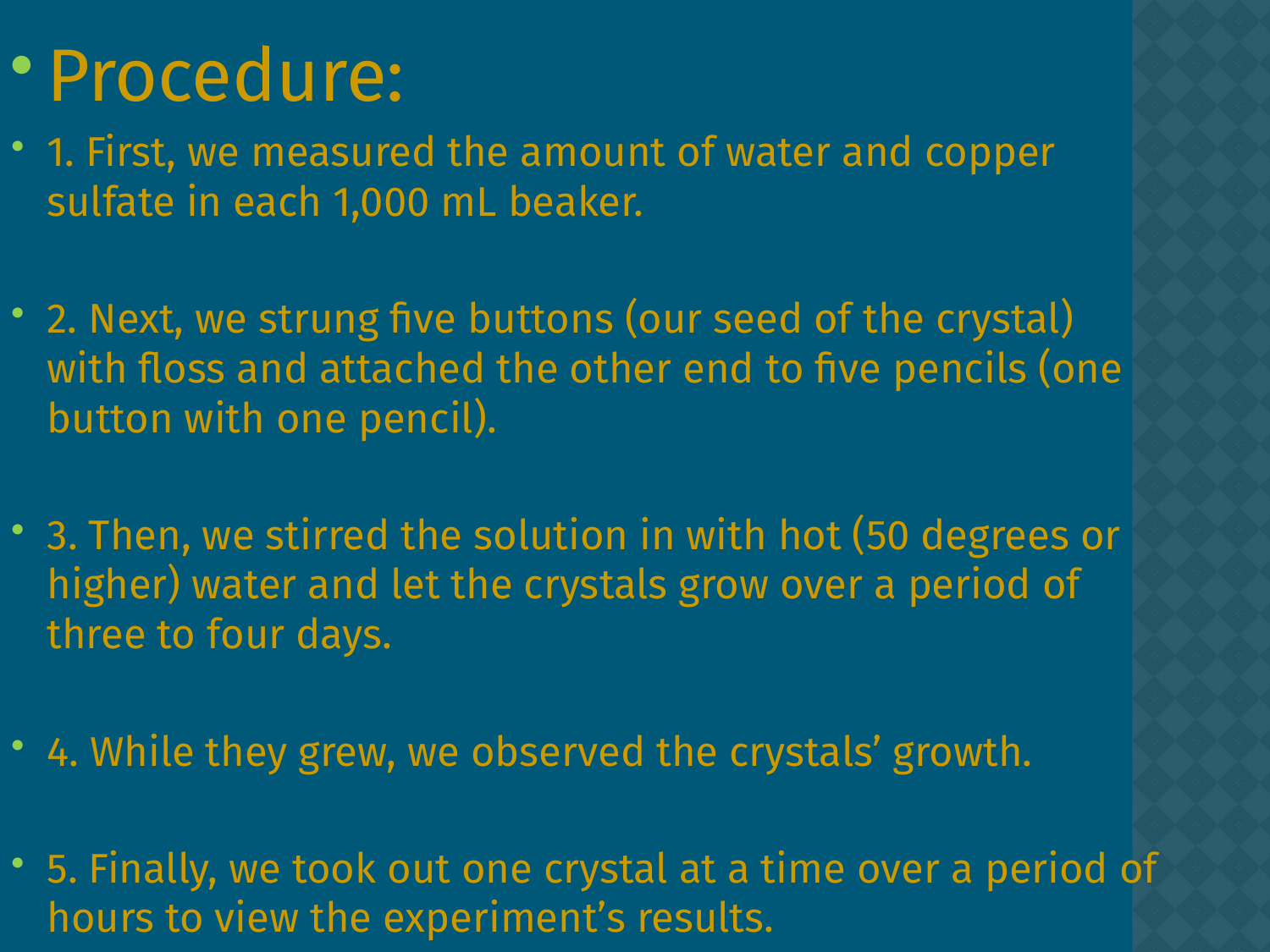

Procedure:
1. First, we measured the amount of water and copper sulfate in each 1,000 mL beaker.

2. Next, we strung five buttons (our seed of the crystal) with floss and attached the other end to five pencils (one button with one pencil).

3. Then, we stirred the solution in with hot (50 degrees or higher) water and let the crystals grow over a period of three to four days.

4. While they grew, we observed the crystals’ growth.

5. Finally, we took out one crystal at a time over a period of hours to view the experiment’s results.